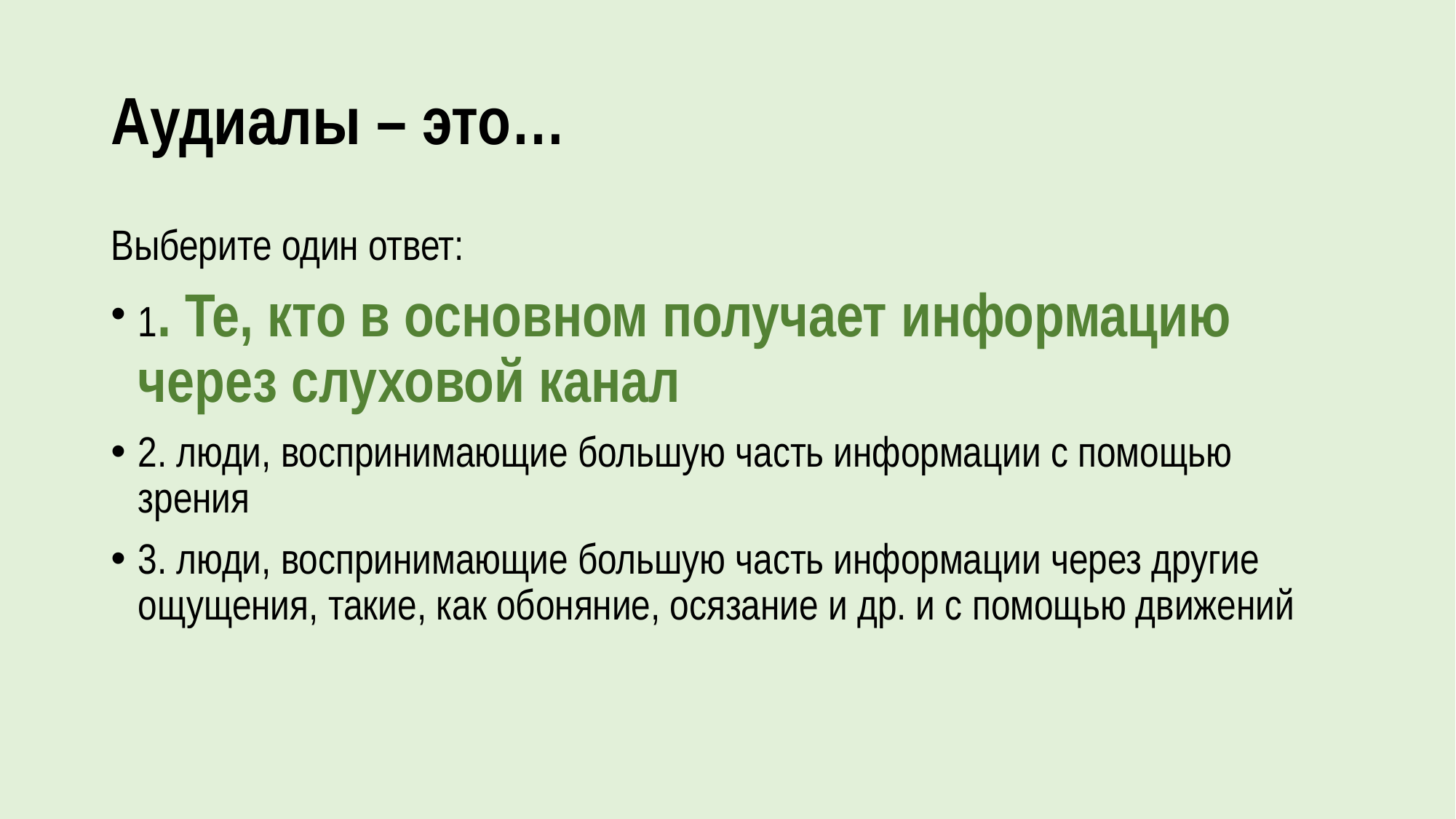

# Аудиалы – это…
Выберите один ответ:
1. Те, кто в основном получает информацию через слуховой канал
2. люди, воспринимающие большую часть информации с помощью зрения
3. люди, воспринимающие большую часть информации через другие ощущения, такие, как обоняние, осязание и др. и с помощью движений